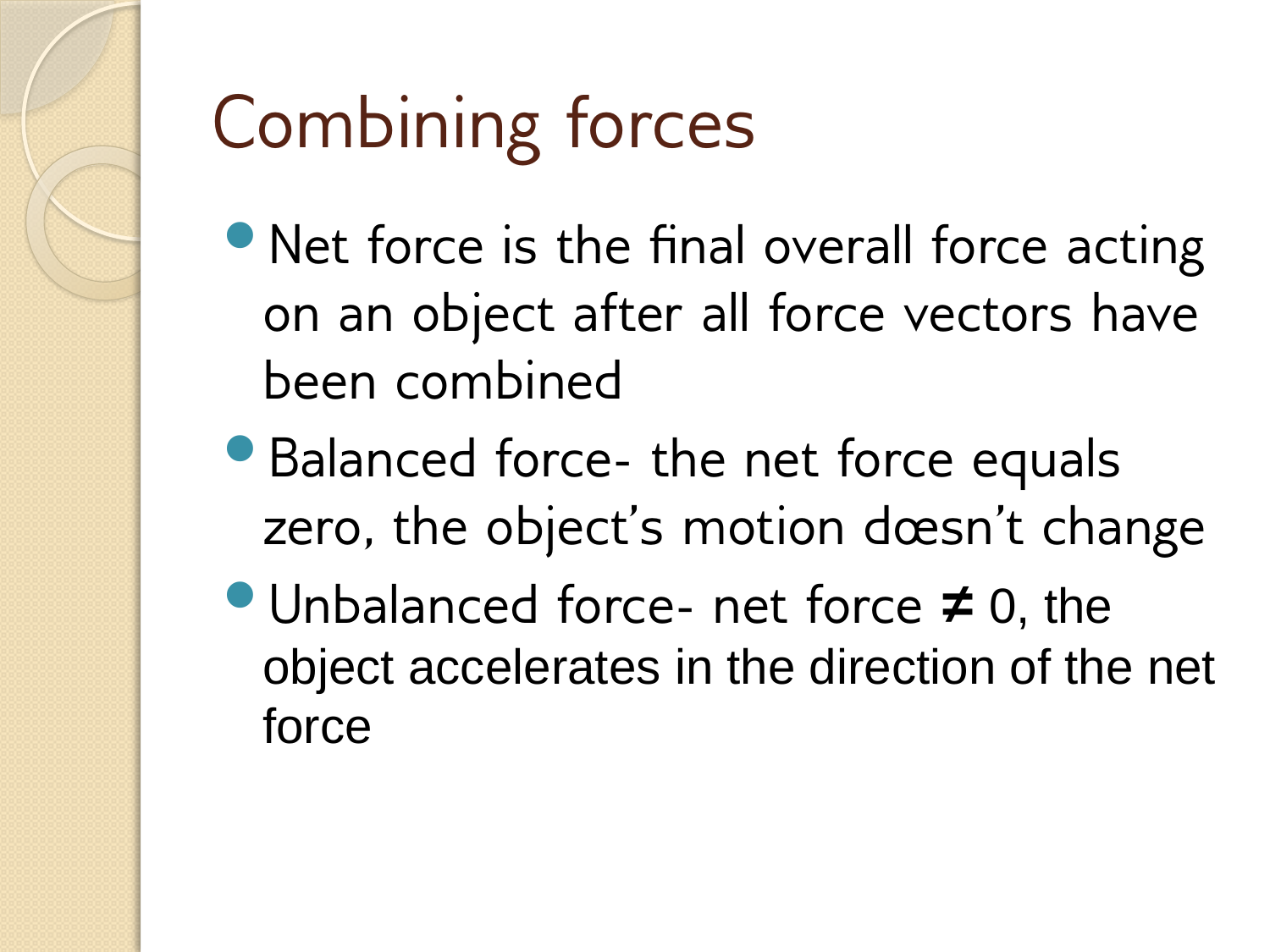

# Combining forces
Net force is the final overall force acting on an object after all force vectors have been combined
Balanced force- the net force equals zero, the object’s motion doesn’t change
Unbalanced force- net force ≠ 0, the object accelerates in the direction of the net force